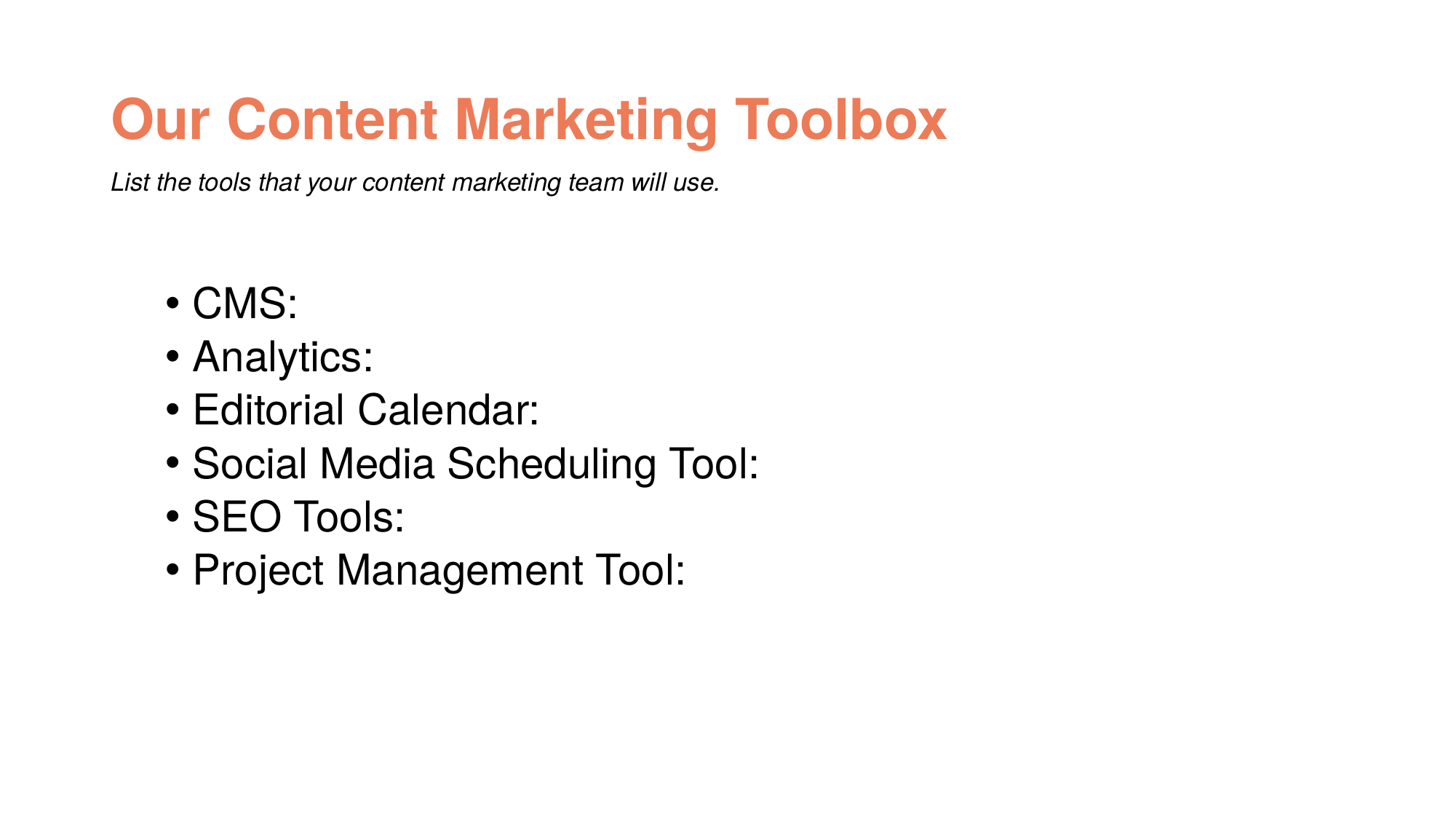

# Our Content Marketing Toolbox List the tools that your content marketing team will use.

CMS:
Analytics:
Editorial Calendar:
Social Media Scheduling Tool:
SEO Tools:
Project Management Tool: